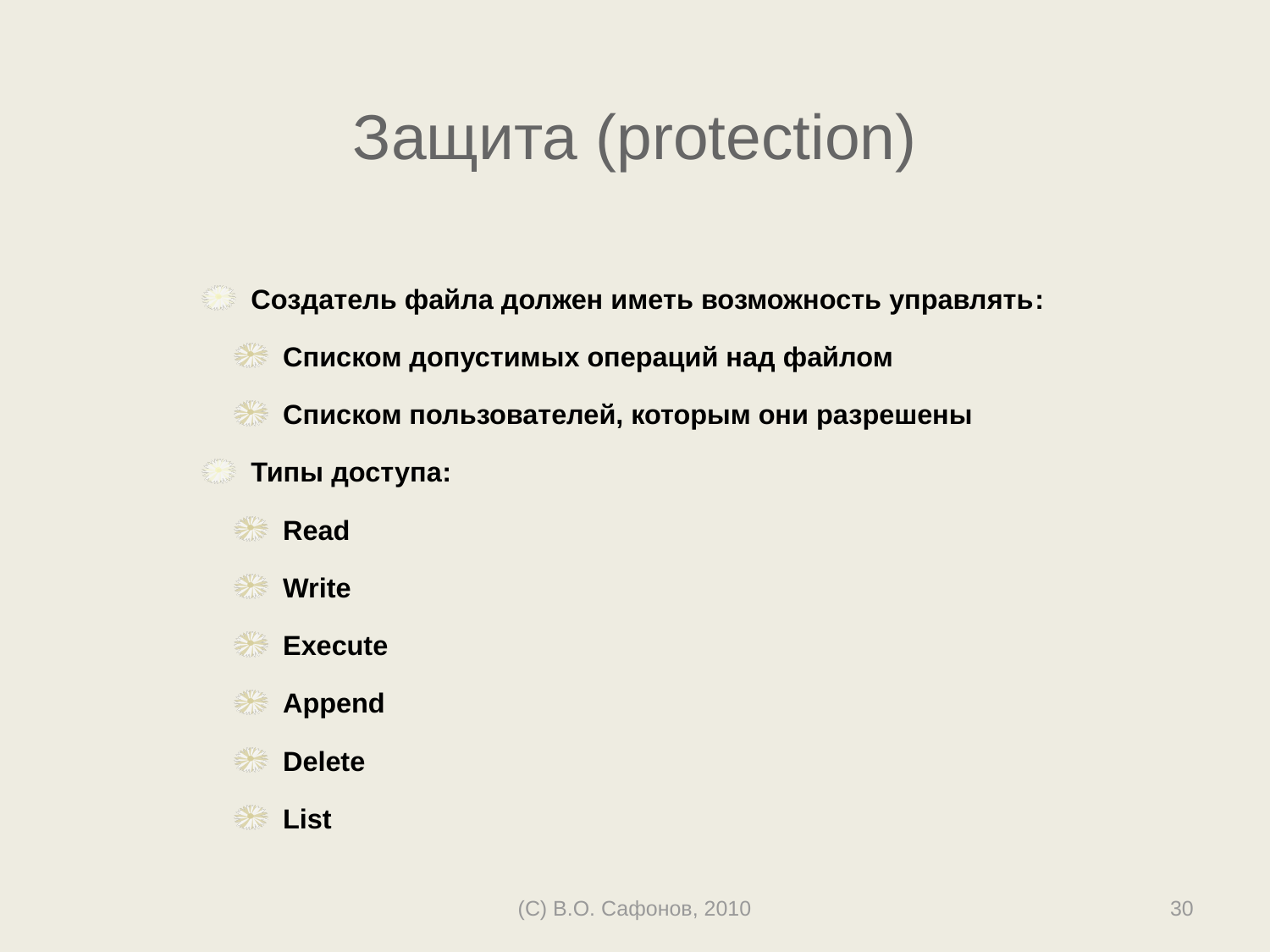

# Защита (protection)
Создатель файла должен иметь возможность управлять:
Списком допустимых операций над файлом
Списком пользователей, которым они разрешены
Типы доступа:
Read
Write
Execute
Append
Delete
List

(C) В.О. Сафонов, 2010
30